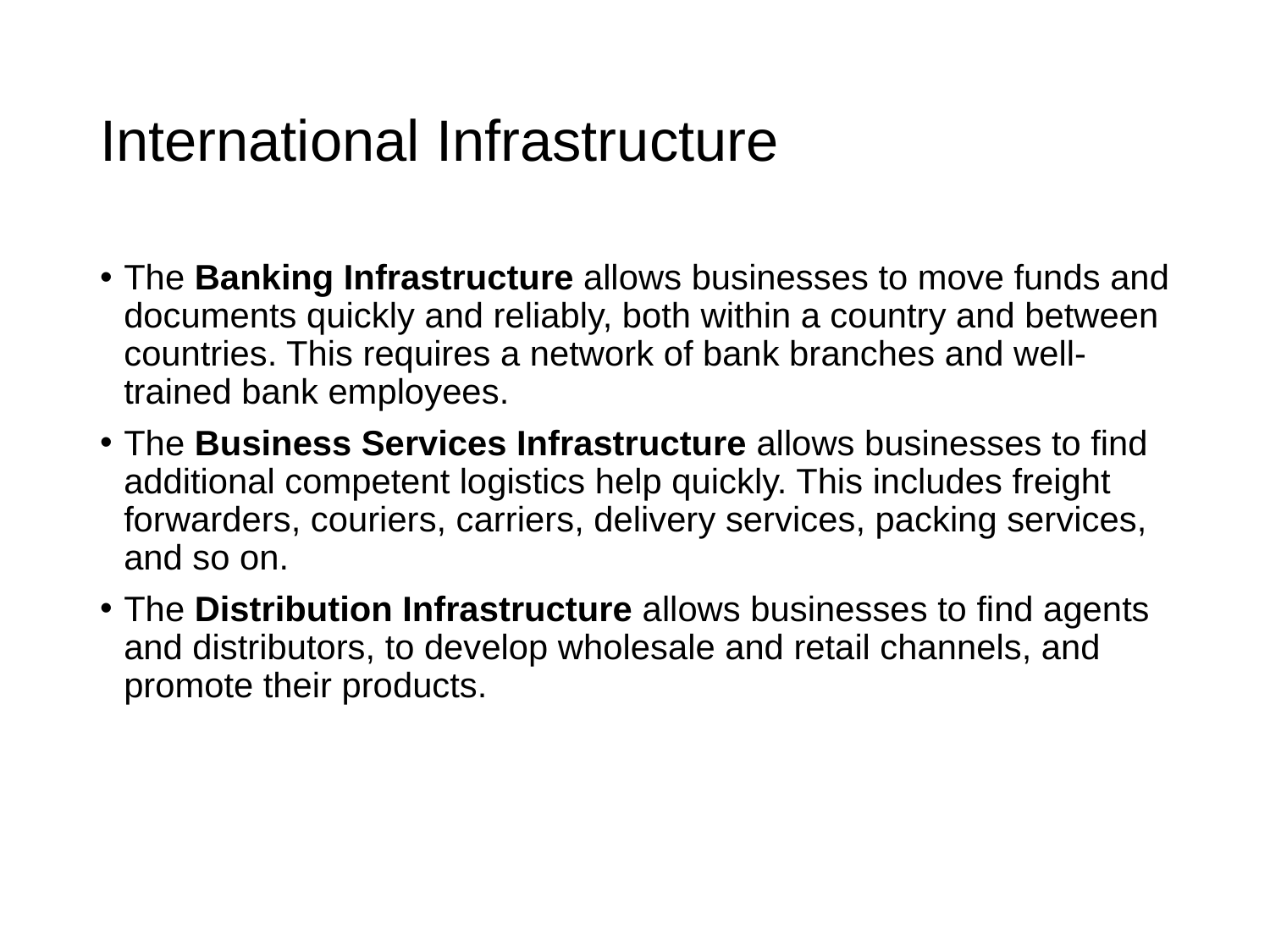

# International Infrastructure
The Banking Infrastructure allows businesses to move funds and documents quickly and reliably, both within a country and between countries. This requires a network of bank branches and well-trained bank employees.
The Business Services Infrastructure allows businesses to find additional competent logistics help quickly. This includes freight forwarders, couriers, carriers, delivery services, packing services, and so on.
The Distribution Infrastructure allows businesses to find agents and distributors, to develop wholesale and retail channels, and promote their products.